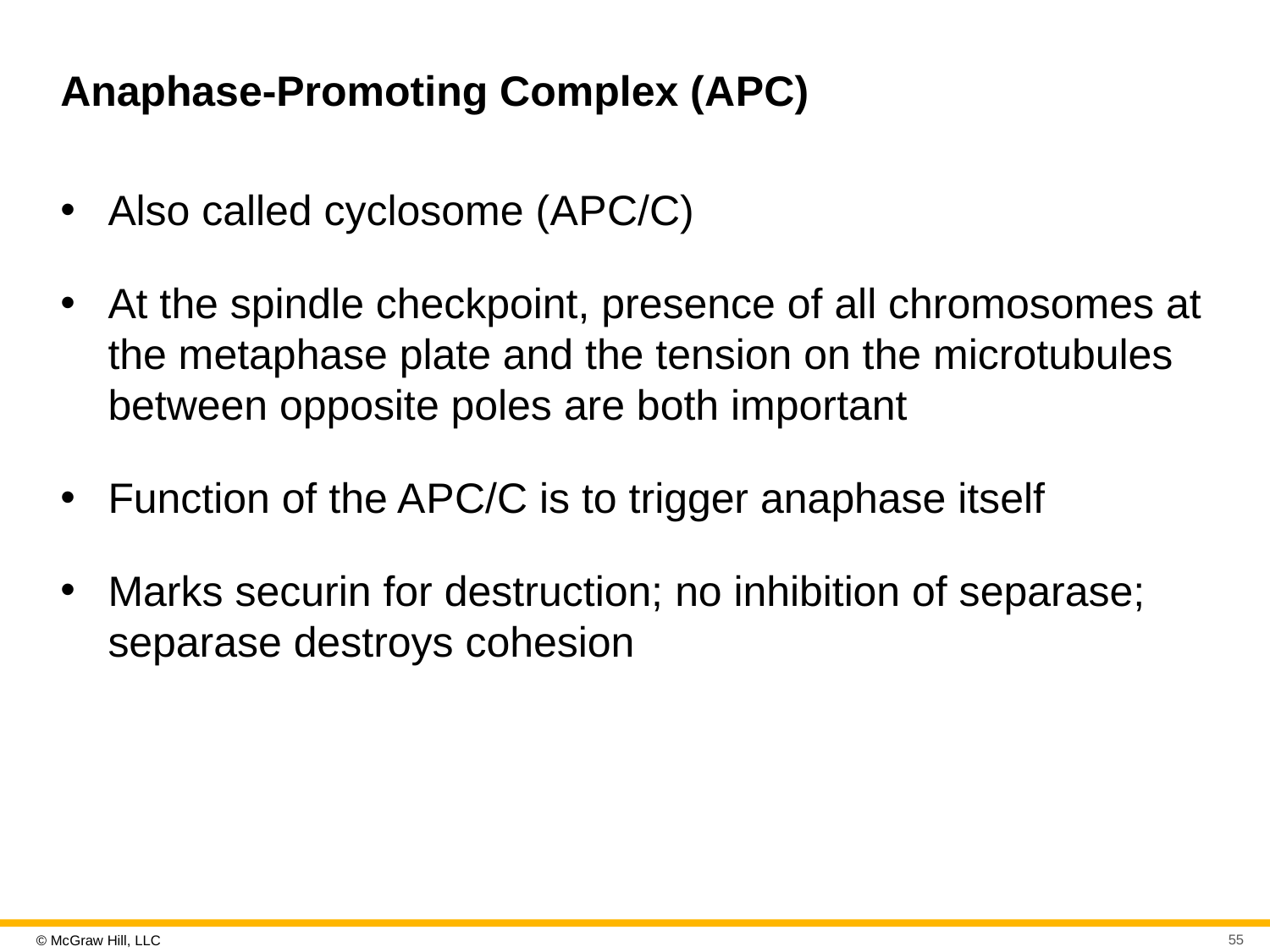

# Anaphase-Promoting Complex (A P C)
Also called cyclosome (A P C/C)
At the spindle checkpoint, presence of all chromosomes at the metaphase plate and the tension on the microtubules between opposite poles are both important
Function of the A P C/C is to trigger anaphase itself
Marks securin for destruction; no inhibition of separase; separase destroys cohesion
55